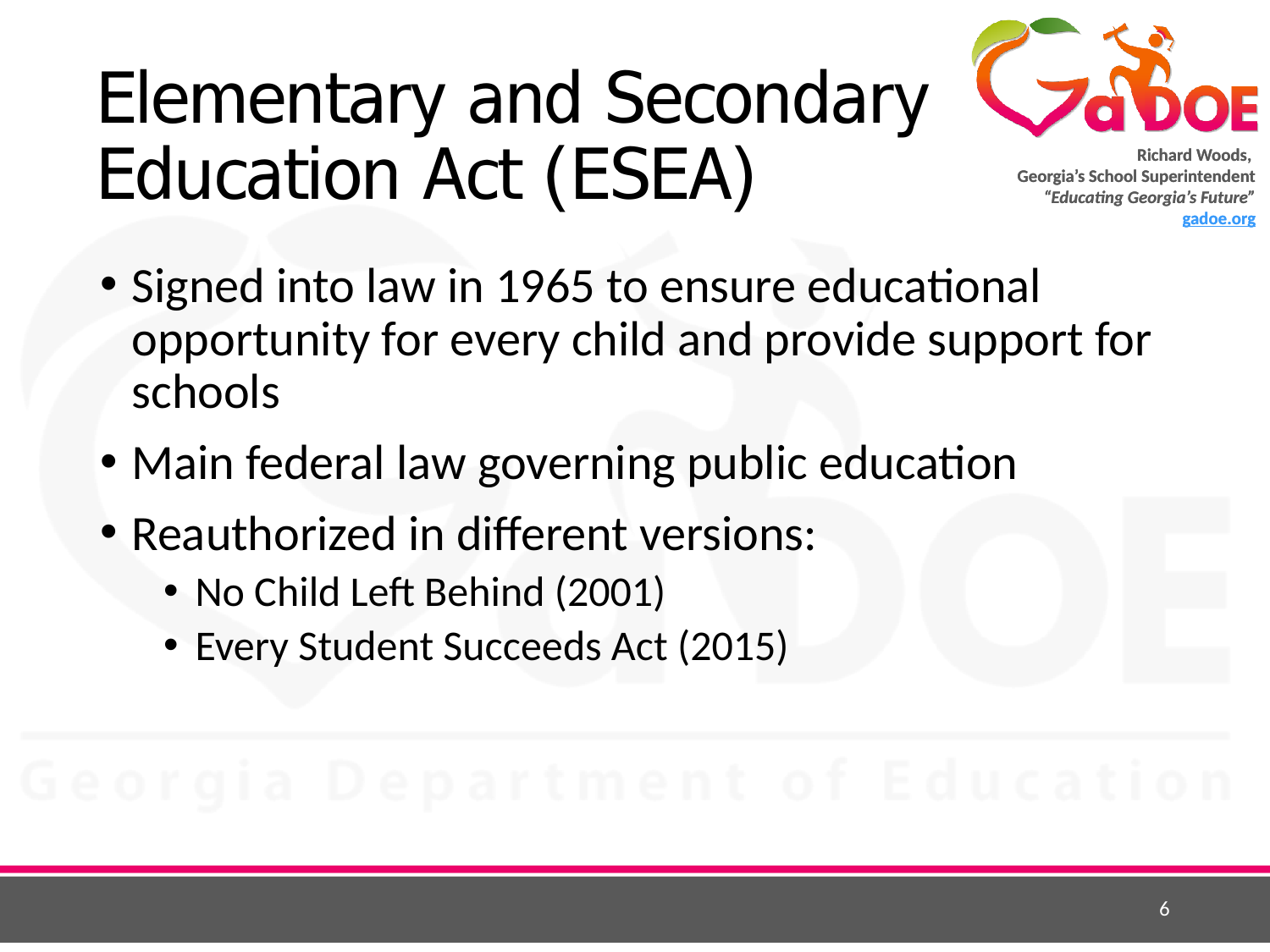

# Elementary and Secondary Education Act (ESEA)
Signed into law in 1965 to ensure educational opportunity for every child and provide support for schools
Main federal law governing public education
Reauthorized in different versions:
No Child Left Behind (2001)
Every Student Succeeds Act (2015)
6